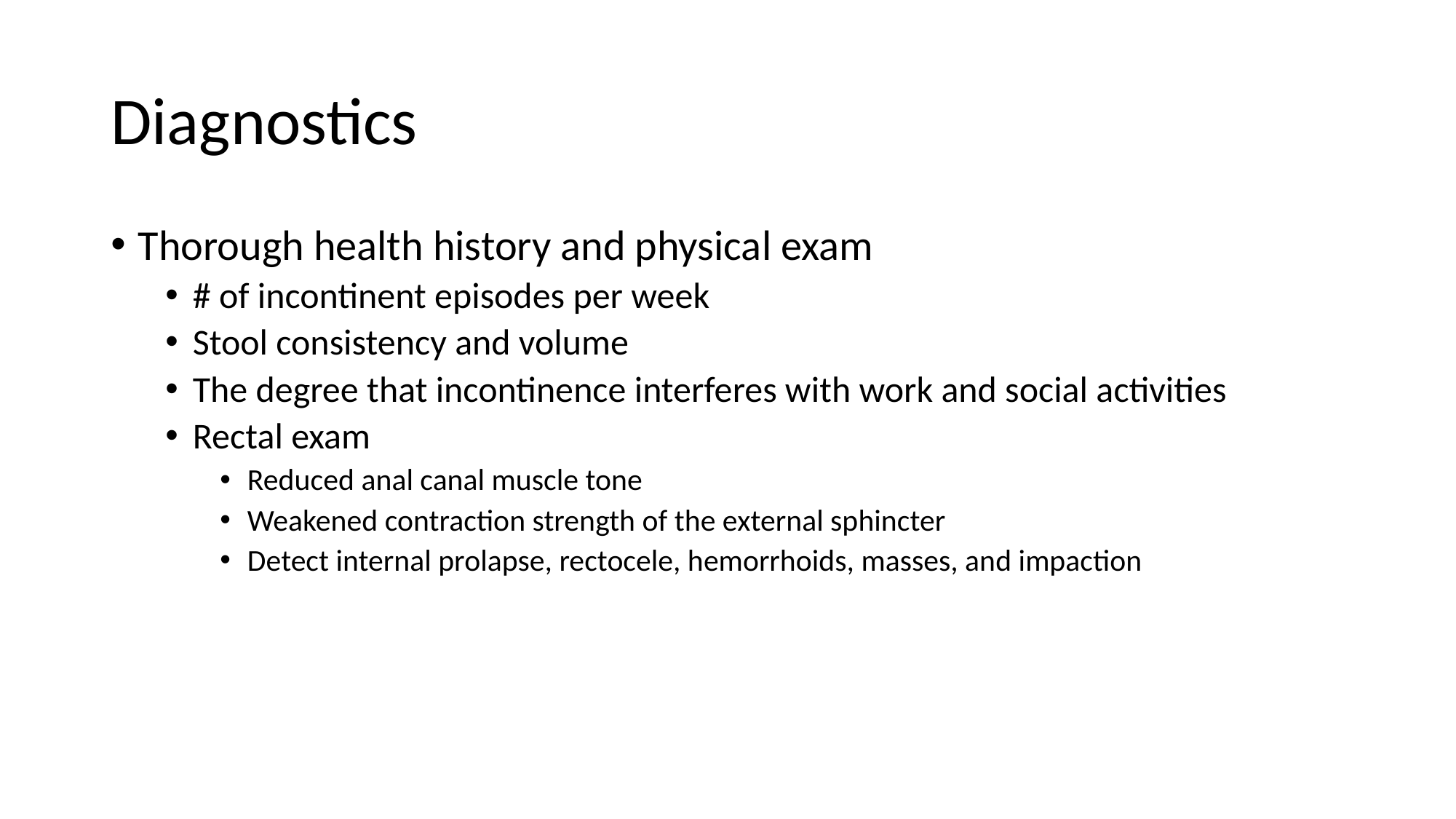

# Diagnostics
Thorough health history and physical exam
# of incontinent episodes per week
Stool consistency and volume
The degree that incontinence interferes with work and social activities
Rectal exam
Reduced anal canal muscle tone
Weakened contraction strength of the external sphincter
Detect internal prolapse, rectocele, hemorrhoids, masses, and impaction